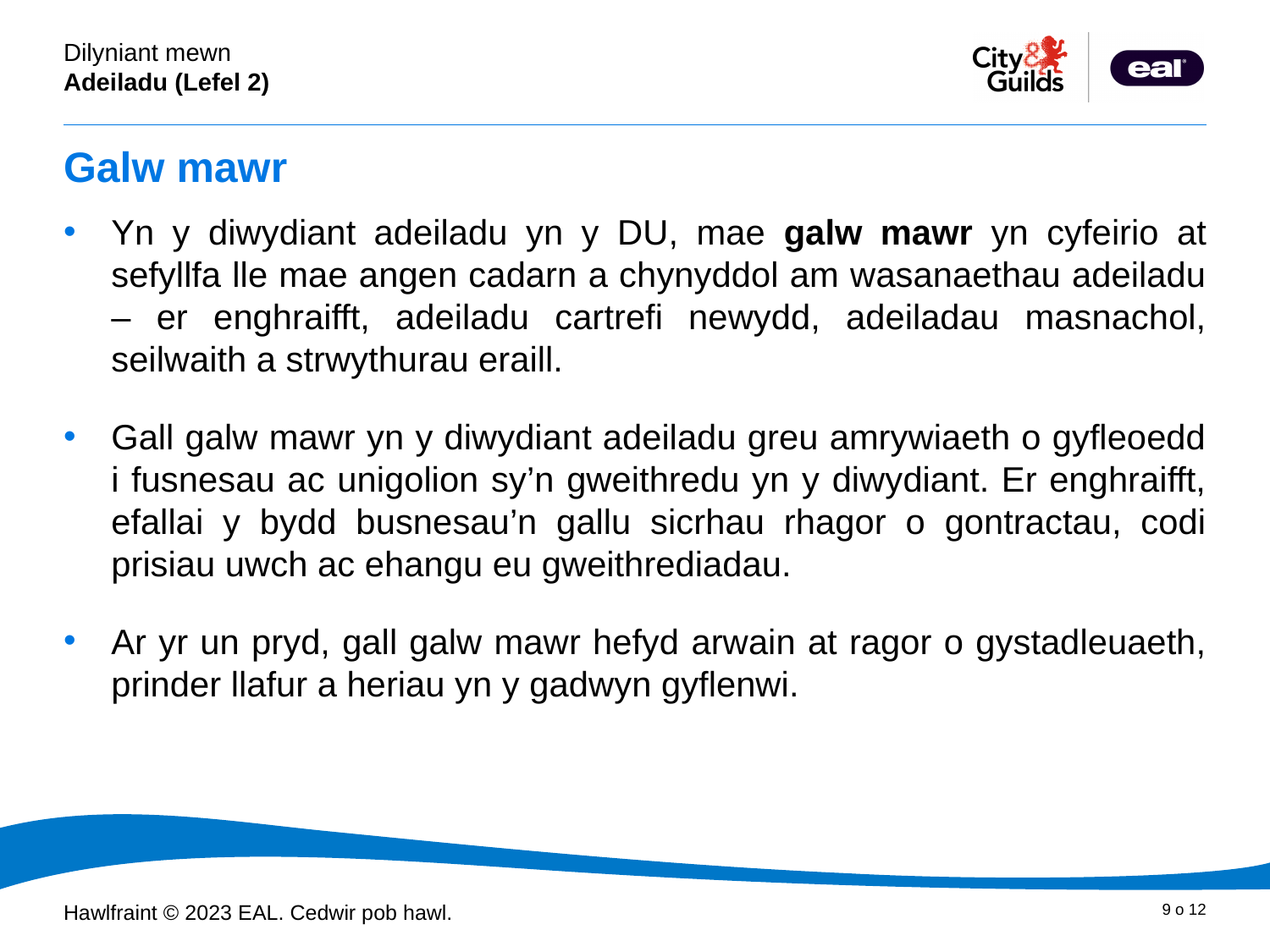

# Galw mawr
Yn y diwydiant adeiladu yn y DU, mae galw mawr yn cyfeirio at sefyllfa lle mae angen cadarn a chynyddol am wasanaethau adeiladu – er enghraifft, adeiladu cartrefi newydd, adeiladau masnachol, seilwaith a strwythurau eraill.
Gall galw mawr yn y diwydiant adeiladu greu amrywiaeth o gyfleoedd i fusnesau ac unigolion sy’n gweithredu yn y diwydiant. Er enghraifft, efallai y bydd busnesau’n gallu sicrhau rhagor o gontractau, codi prisiau uwch ac ehangu eu gweithrediadau.
Ar yr un pryd, gall galw mawr hefyd arwain at ragor o gystadleuaeth, prinder llafur a heriau yn y gadwyn gyflenwi.